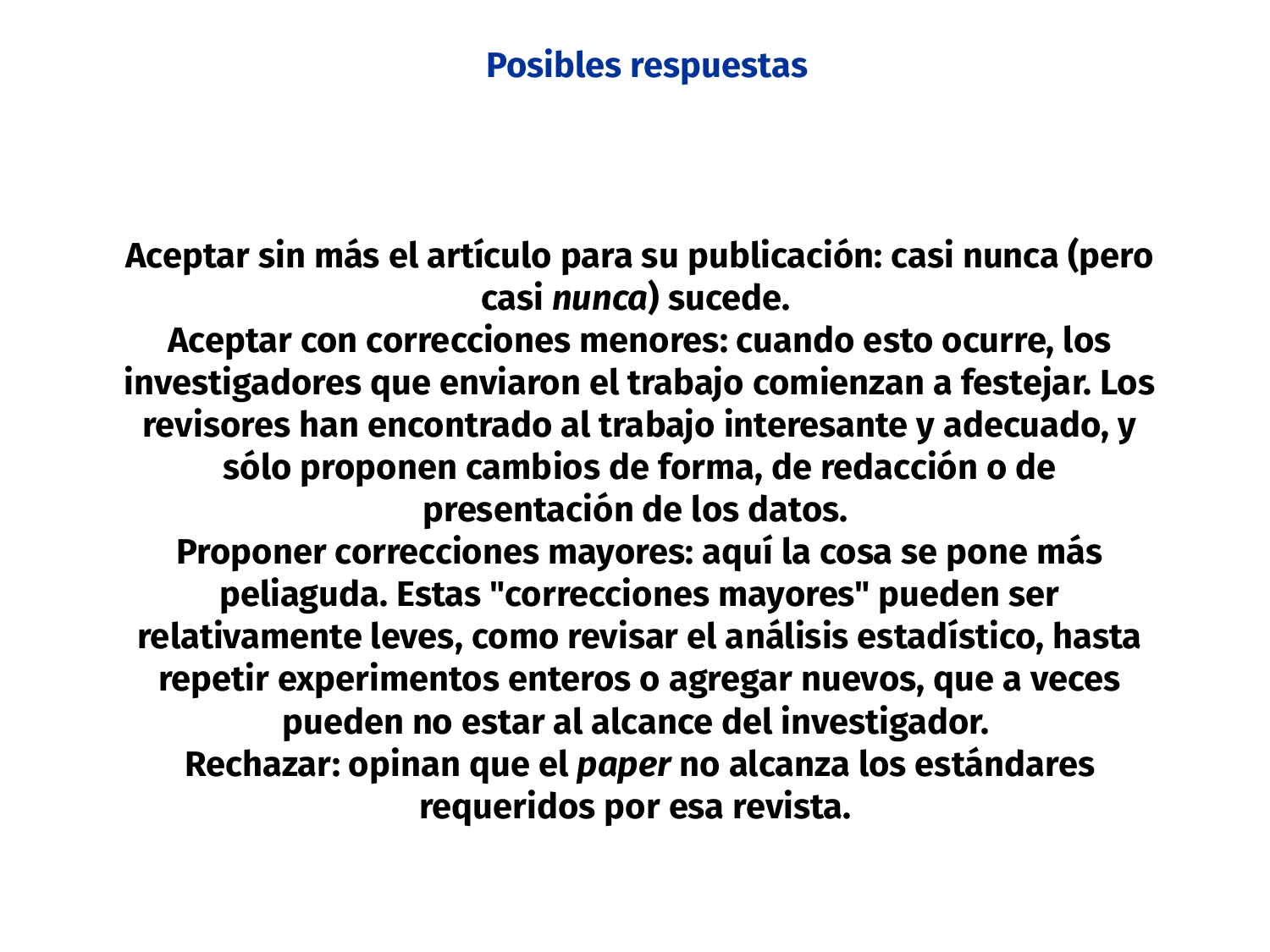

Posibles respuestas

Aceptar sin más el artículo para su publicación: casi nunca (pero casi nunca) sucede.
Aceptar con correcciones menores: cuando esto ocurre, los investigadores que enviaron el trabajo comienzan a festejar. Los revisores han encontrado al trabajo interesante y adecuado, y sólo proponen cambios de forma, de redacción o de presentación de los datos.
Proponer correcciones mayores: aquí la cosa se pone más peliaguda. Estas "correcciones mayores" pueden ser relativamente leves, como revisar el análisis estadístico, hasta repetir experimentos enteros o agregar nuevos, que a veces pueden no estar al alcance del investigador.
Rechazar: opinan que el paper no alcanza los estándares requeridos por esa revista.